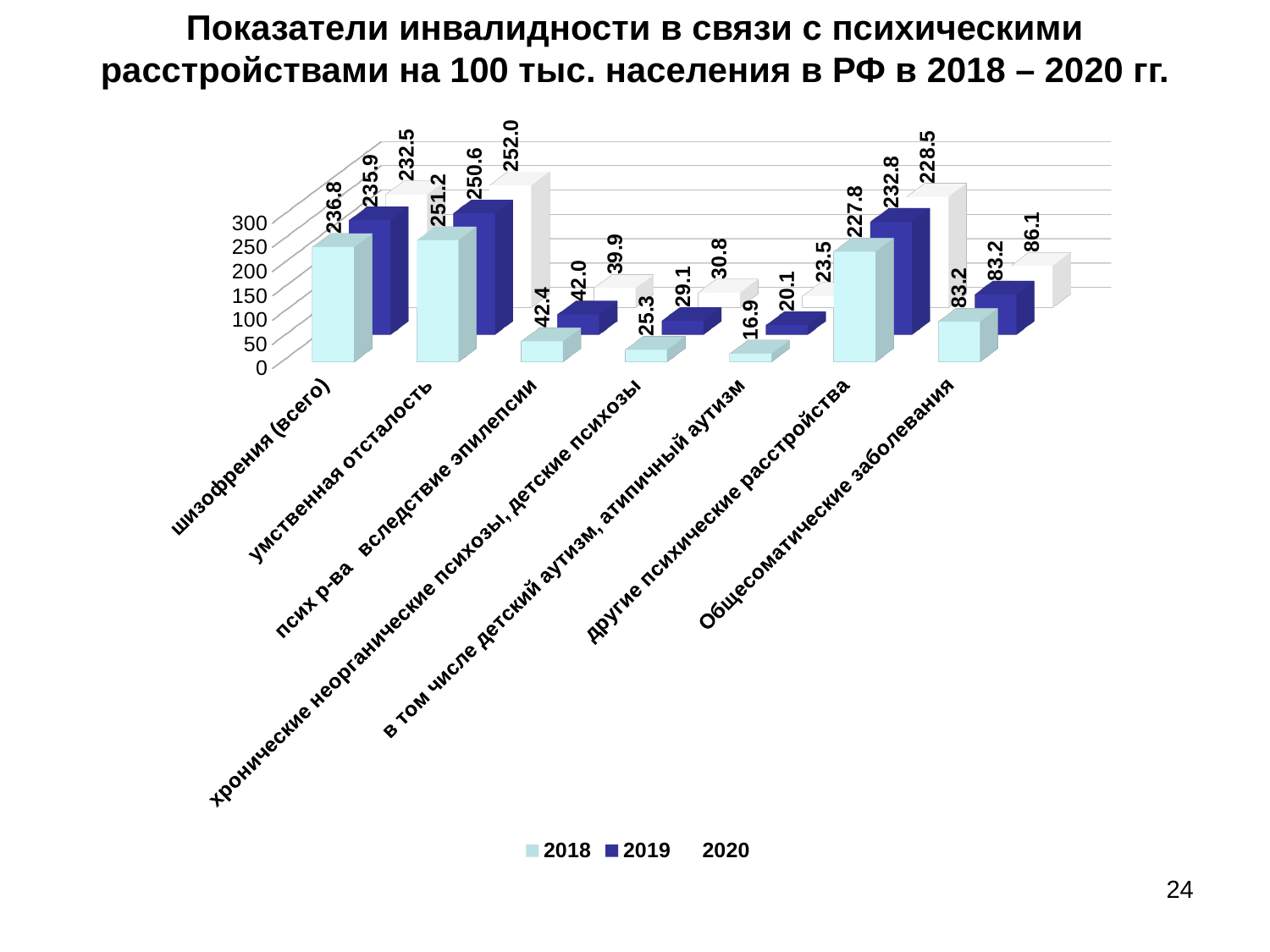

# Показатели инвалидности в связи с психическими расстройствами на 100 тыс. населения в РФ в 2018 – 2020 гг.

[unsupported chart]

24